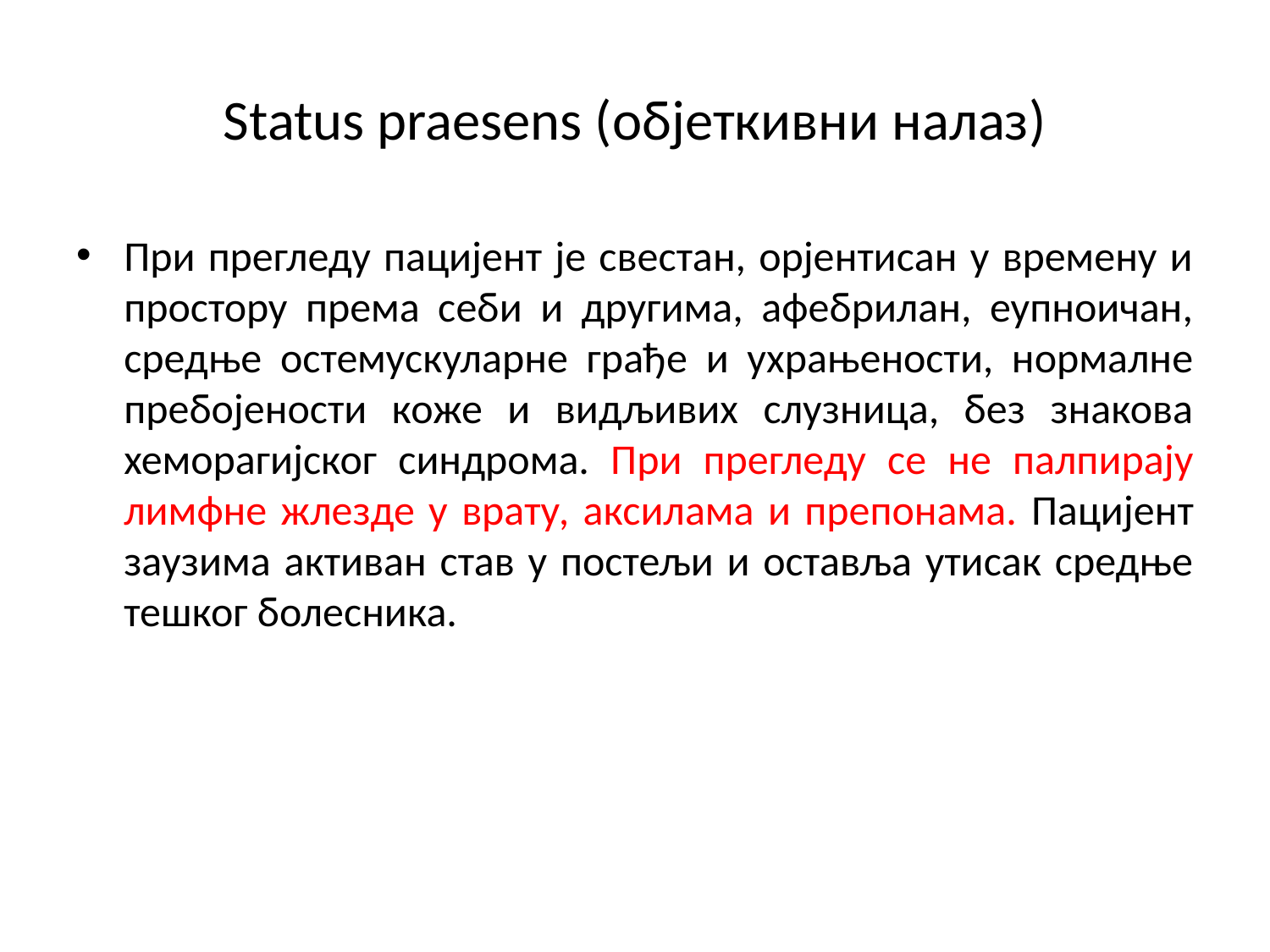

# Status praesens (објеткивни налаз)
При прегледу пацијент је свестан, орјентисан у времену и простору према себи и другима, афебрилан, еупноичан, средње остемускуларне грађе и ухрањености, нормалне пребојености коже и видљивих слузница, без знакова хеморагијског синдрома. При прегледу се не палпирају лимфне жлезде у врату, аксилама и препонама. Пацијент заузима активан став у постељи и оставља утисак средње тешког болесника.